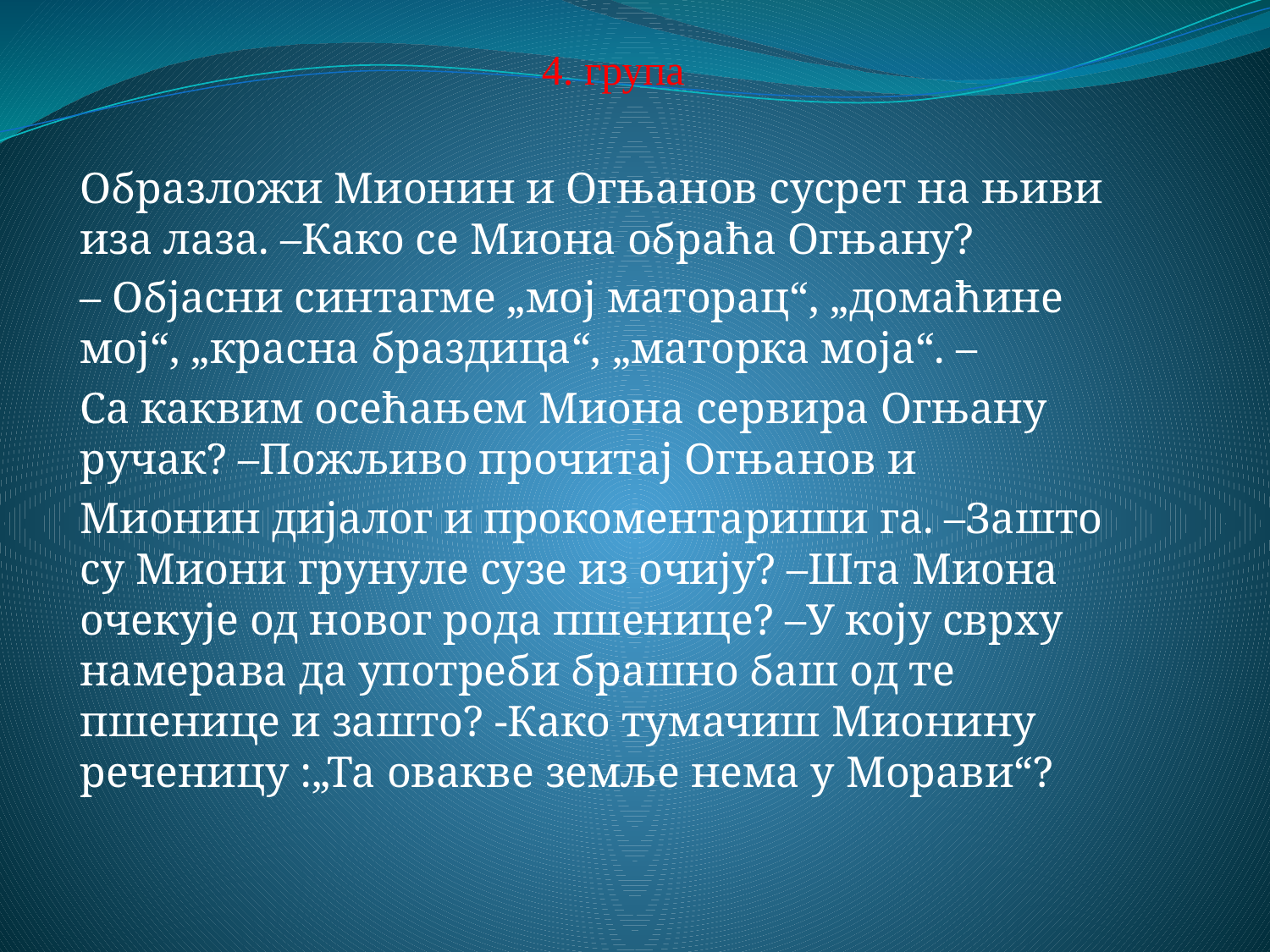

4. група

Образложи Мионин и Огњанов сусрет на њиви иза лаза. –Како се Миона обраћа Огњану?
– Објасни синтагме „мој маторац“, „домаћине мој“, „красна браздица“, „маторка моја“. –
Са каквим осећањем Миона сервира Огњану ручак? –Пожљиво прочитај Огњанов и
Мионин дијалог и прокоментариши га. –Зашто су Миони грунуле сузе из очију? –Шта Миона очекује од новог рода пшенице? –У коју сврху намерава да употреби брашно баш од те пшенице и зашто? -Како тумачиш Мионину реченицу :„Та овакве земље нема у Морави“?

#